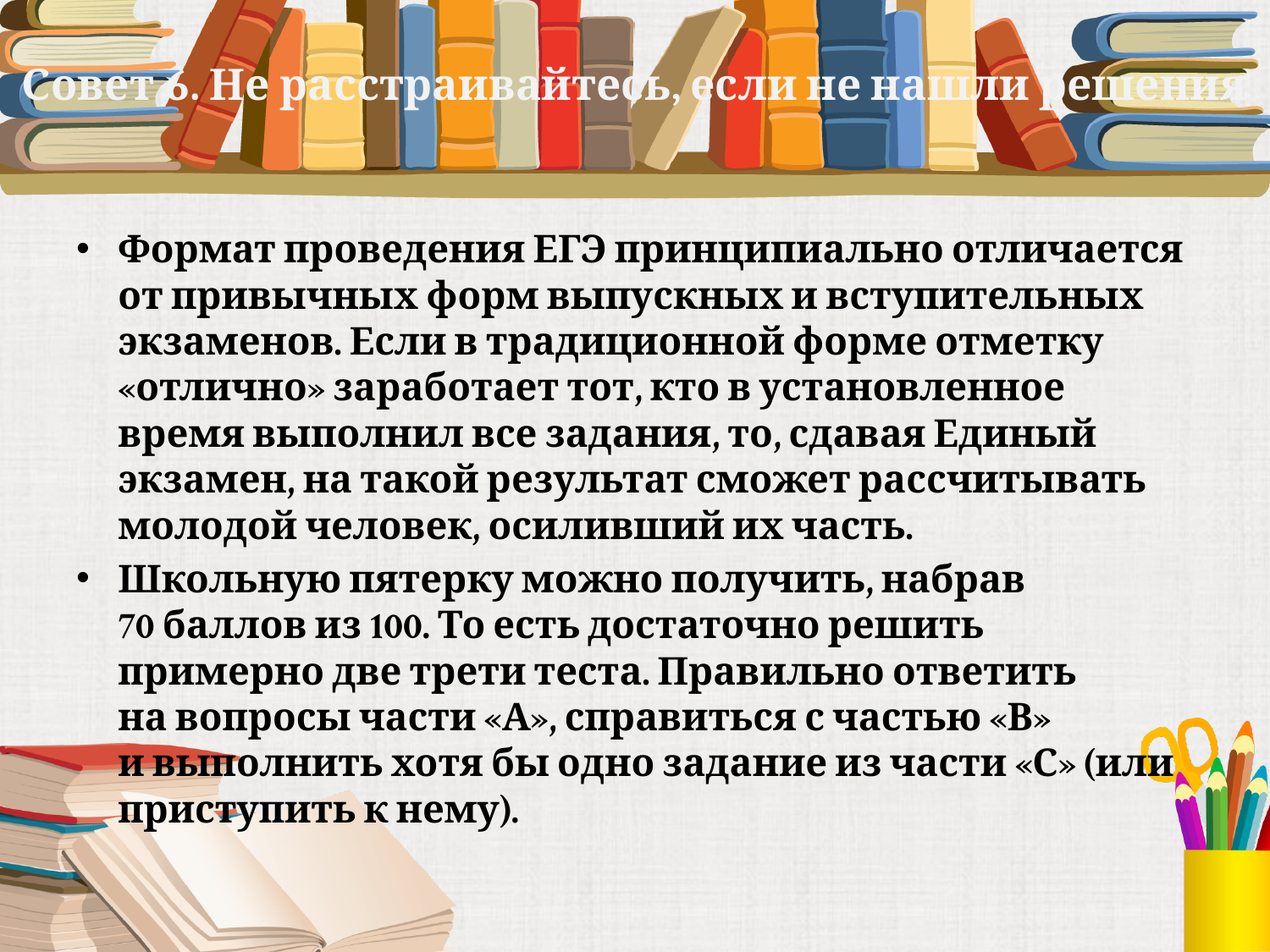

# Совет 6. Не расстраивайтесь, если не нашли решения
Формат проведения ЕГЭ принципиально отличается от привычных форм выпускных и вступительных экзаменов. Если в традиционной форме отметку «отлично» заработает тот, кто в установленное время выполнил все задания, то, сдавая Единый экзамен, на такой результат сможет рассчитывать молодой человек, осиливший их часть.
Школьную пятерку можно получить, набрав 70 баллов из 100. То есть достаточно решить примерно две трети теста. Правильно ответить на вопросы части «А», справиться с частью «В» и выполнить хотя бы одно задание из части «С» (или приступить к нему).